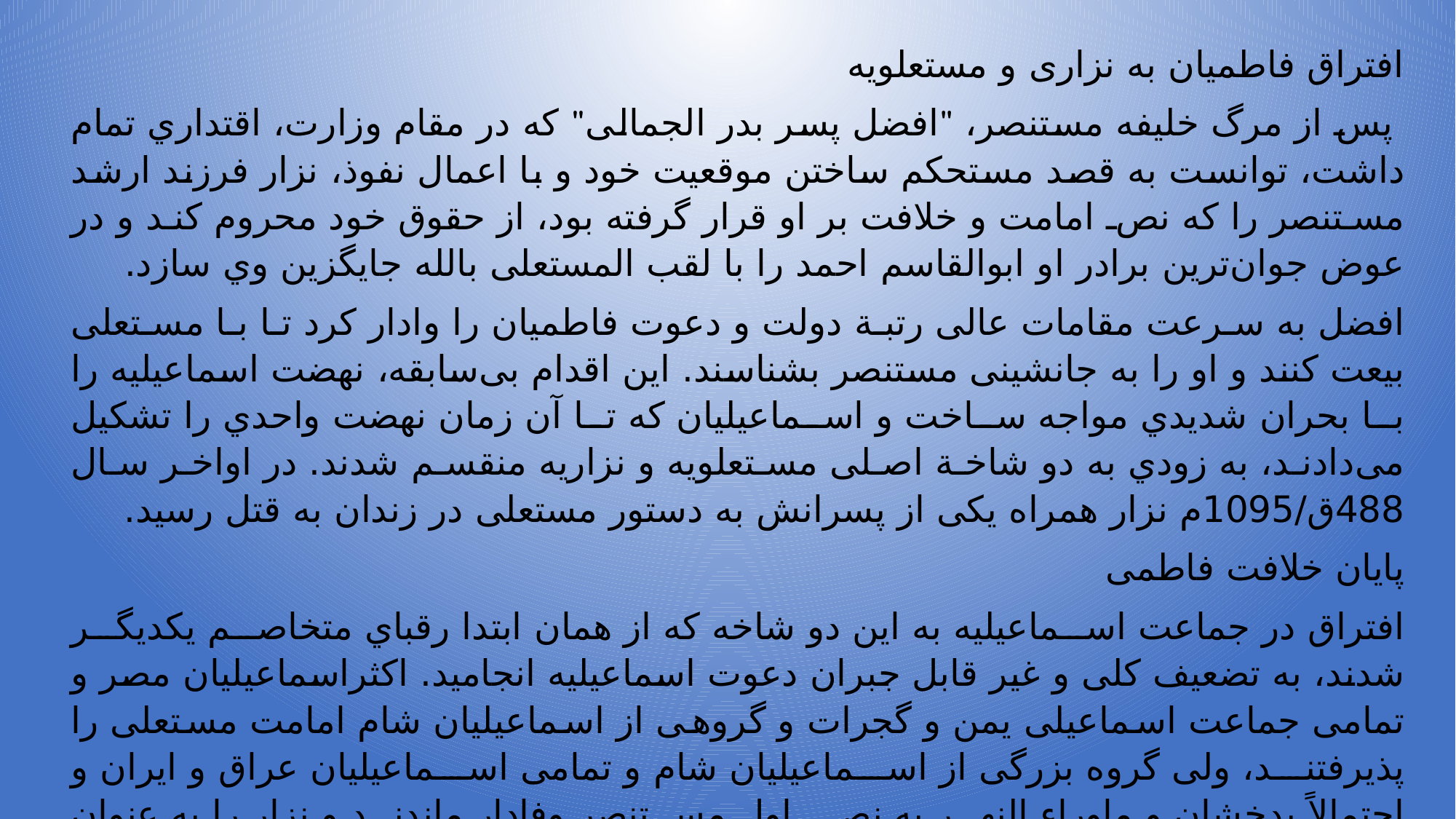

افتراق فاطمیان به نزاری و مستعلویه
 پس‌ از مرگ‌ خليفه‌ مستنصر، "افضل‌ پسر بدر الجمالى"‌ كه‌ در مقام‌ وزارت‌، اقتداري‌ تمام‌ داشت‌، توانست‌ به‌ قصد مستحكم‌ ساختن‌ موقعيت‌ خود و با اعمال‌ نفوذ، نزار فرزند ارشد مستنصر را كه‌ نص‌ امامت‌ و خلافت‌ بر او قرار گرفته‌ بود، از حقوق‌ خود محروم‌ كند و در عوض‌ جوان‌ترين‌ برادر او ابوالقاسم‌ احمد را با لقب‌ المستعلى‌ بالله‌ جايگزين‌ وي‌ سازد.
افضل‌ به‌ سرعت‌ مقامات‌ عالى‌ رتبة دولت‌ و دعوت‌ فاطميان‌ را وادار كرد تا با مستعلى‌ بيعت‌ كنند و او را به‌ جانشينى‌ مستنصر بشناسند. اين‌ اقدام‌ بى‌سابقه‌، نهضت‌ اسماعيليه‌ را با بحران‌ شديدي‌ مواجه‌ ساخت‌ و اسماعيليان‌ كه‌ تا آن‌ زمان‌ نهضت‌ واحدي‌ را تشكيل‌ مى‌دادند، به‌ زودي‌ به‌ دو شاخة اصلى‌ مستعلويه‌ و نزاريه‌ منقسم‌ شدند. در اواخر سال‌ 488ق‌/1095م‌ نزار همراه‌ يكى‌ از پسرانش‌ به‌ دستور مستعلى‌ در زندان‌ به‌ قتل‌ رسيد.
پايان‌ خلافت‌ فاطمى‌
افتراق‌ در جماعت‌ اسماعيليه‌ به‌ اين‌ دو شاخه‌ كه‌ از همان‌ ابتدا رقباي‌ متخاصم‌ يكديگر شدند، به‌ تضعيف‌ كلى‌ و غير قابل‌ جبران‌ دعوت‌ اسماعيليه‌ انجاميد. اكثراسماعيليان‌ مصر و تمامى‌ جماعت‌ اسماعيلى‌ يمن‌ و گجرات‌ و گروهی از اسماعيليان‌ شام‌ امامت‌ مستعلى‌ را پذيرفتند، ولى‌ گروه‌ بزرگى‌ از اسماعيليان‌ شام‌ و تمامى‌ اسماعيليان‌ عراق‌ و ايران‌ و احتمالاً بدخشان‌ و ماوراء النهر به‌ نص‌ اول‌ مستنصر وفادار ماندند و نزار را به‌ عنوان‌ نوزدهمين‌ امام‌ خود و جانشين‌ به‌ حق‌ پدرش‌ قبول‌ كردند. در قرون‌ بعدي‌، مستعلويان‌ و نزاريان‌ به‌ ترتيب‌ در قسمتهاي‌ غربى‌ و شرقى‌ دنياي‌ اسلام‌ به‌ بسط دعوتهاي‌ مستقل‌ خود پرداختند و مسيرهاي‌ مذهبى‌ - سياسى‌ كاملاً مجزايى‌ را طى‌ كردند.